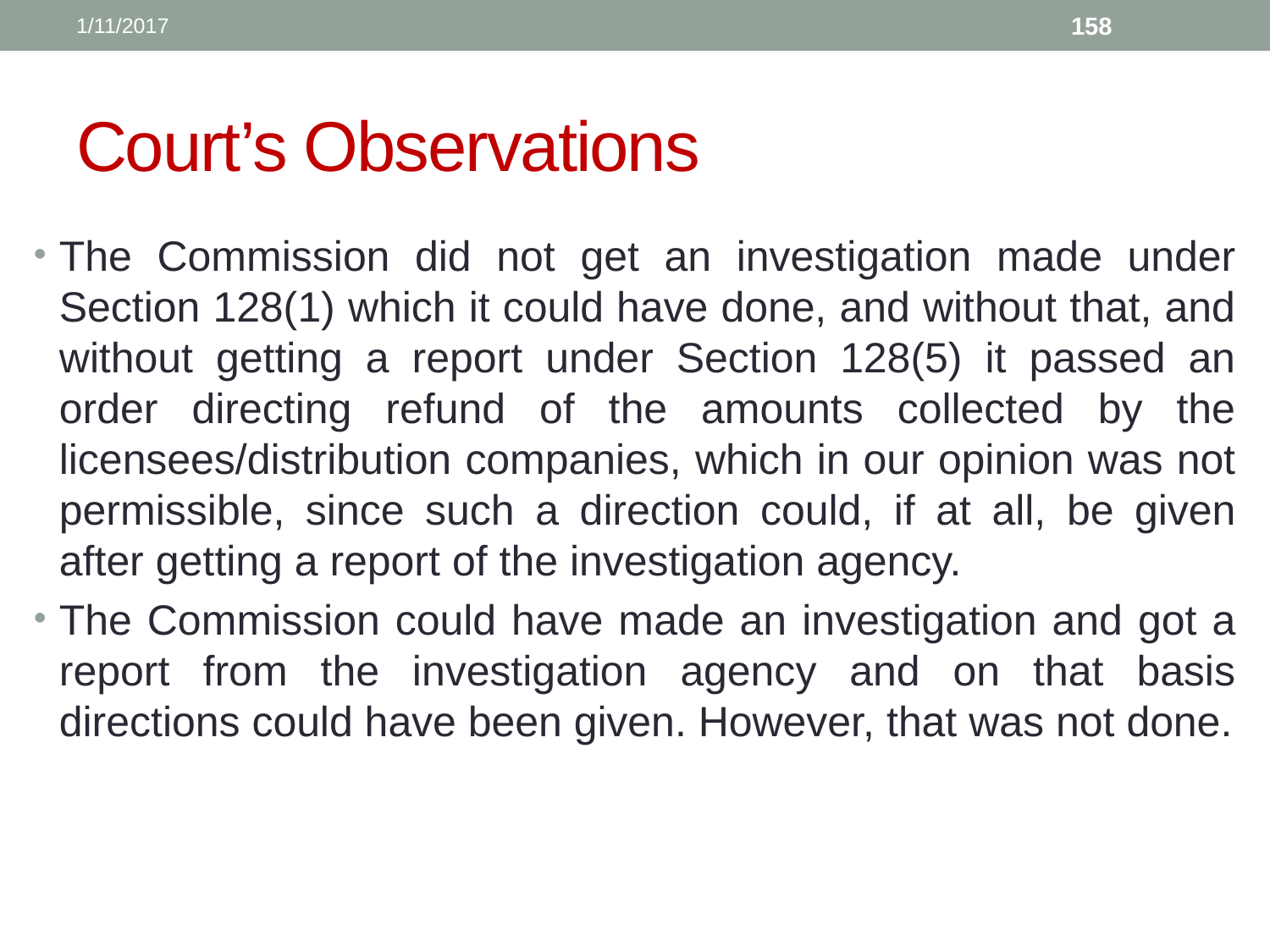

1/11/2017
158
# Court’s Observations
The Commission did not get an investigation made under Section 128(1) which it could have done, and without that, and without getting a report under Section 128(5) it passed an order directing refund of the amounts collected by the licensees/distribution companies, which in our opinion was not permissible, since such a direction could, if at all, be given after getting a report of the investigation agency.
The Commission could have made an investigation and got a report from the investigation agency and on that basis directions could have been given. However, that was not done.